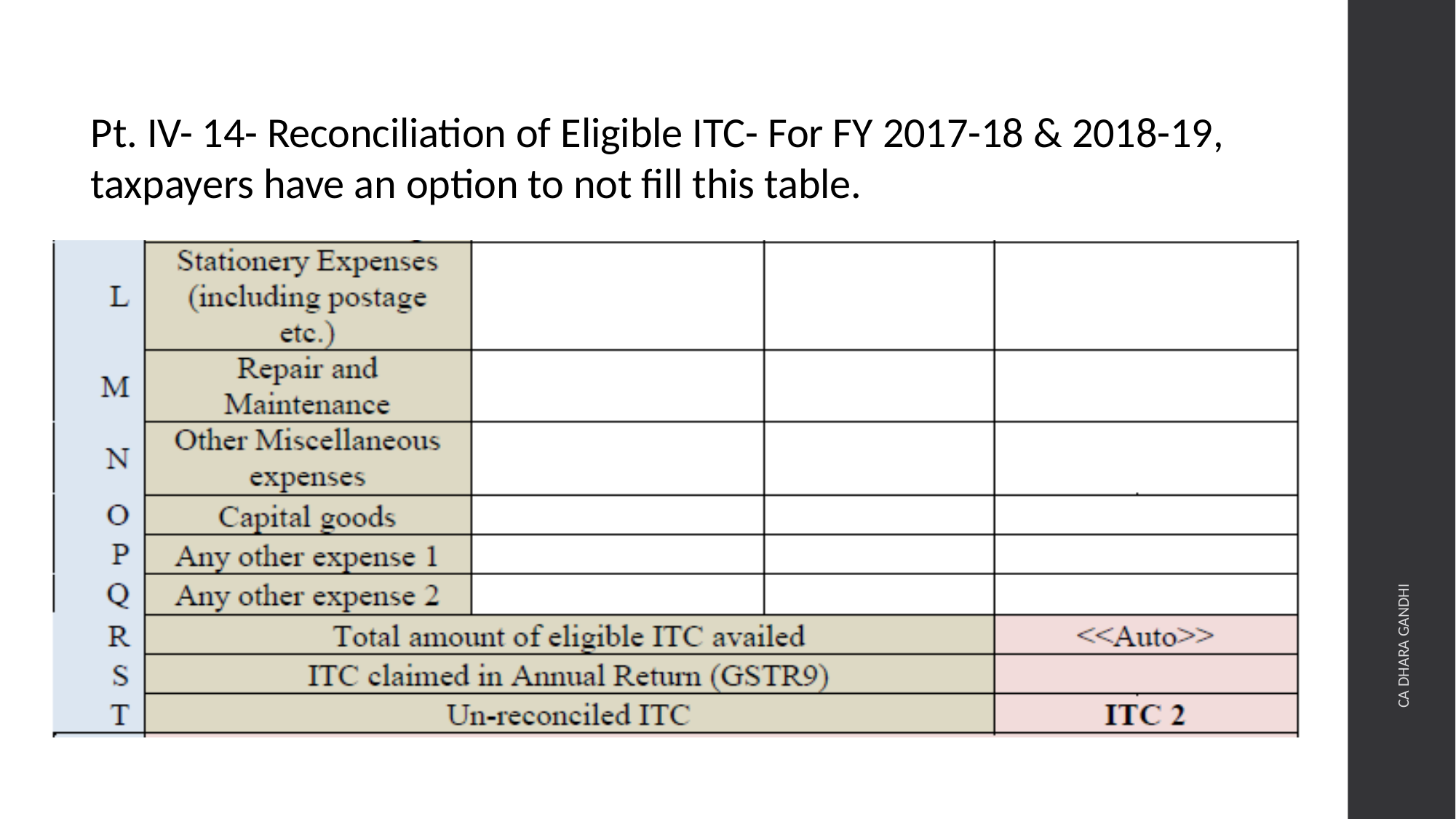

# Pt. IV- 14- Reconciliation of Eligible ITC- For FY 2017-18 & 2018-19, taxpayers have an option to not fill this table.

CA DHARA GANDHI